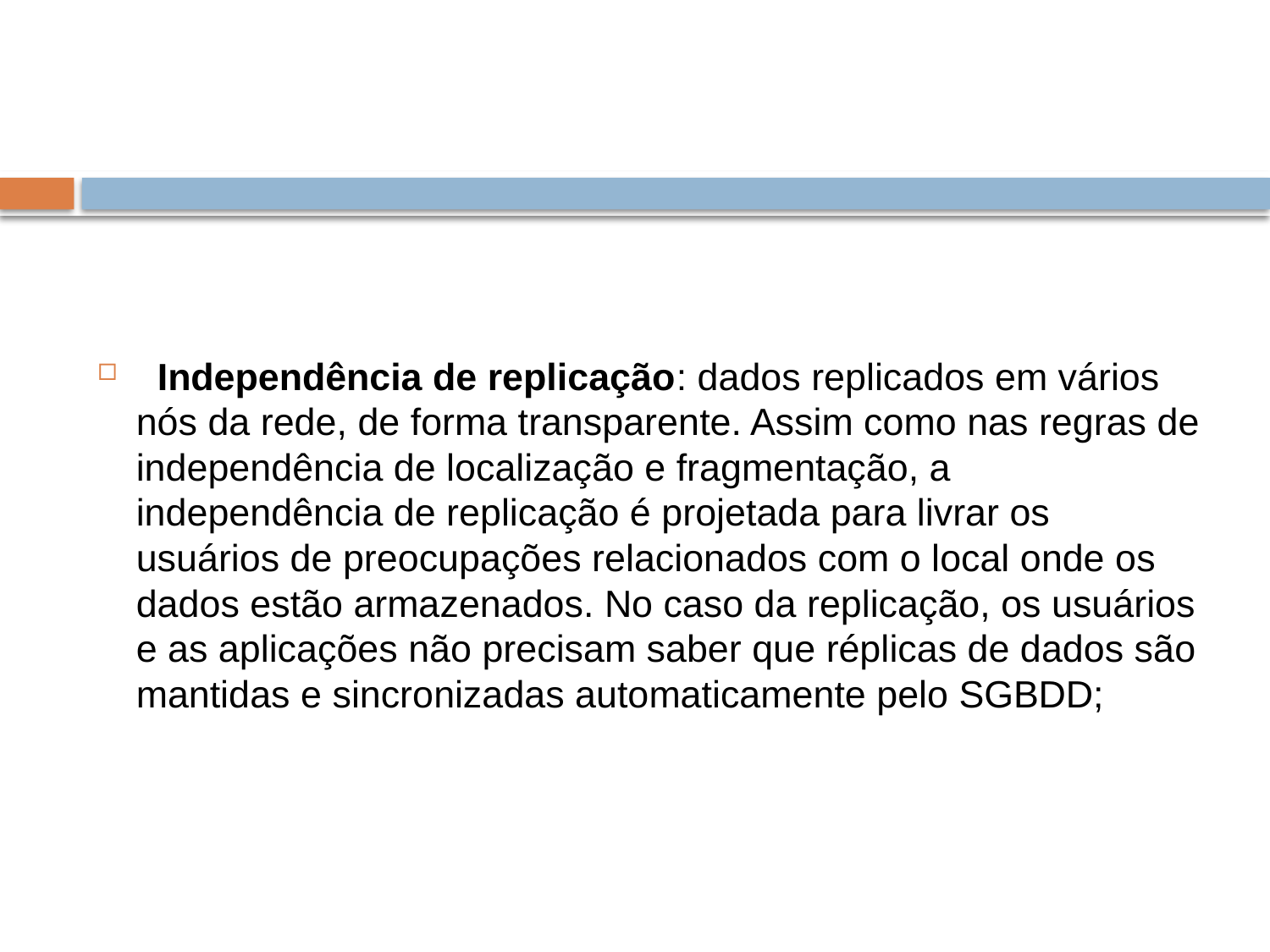

#
  Independência de replicação: dados replicados em vários nós da rede, de forma transparente. Assim como nas regras de independência de localização e fragmentação, a independência de replicação é projetada para livrar os usuários de preocupações relacionados com o local onde os dados estão armazenados. No caso da replicação, os usuários e as aplicações não precisam saber que réplicas de dados são mantidas e sincronizadas automaticamente pelo SGBDD;